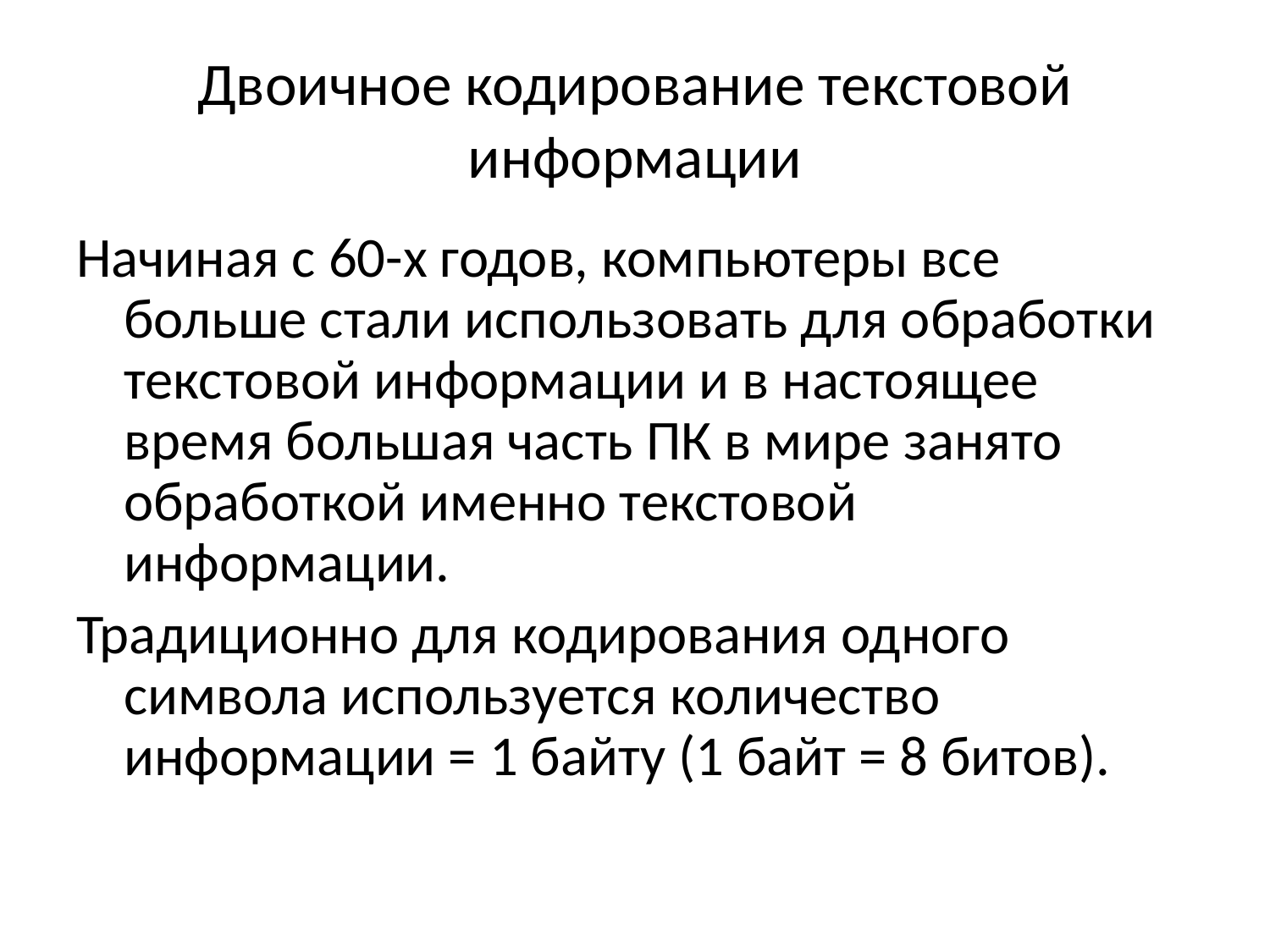

# Двоичное кодирование текстовой информации
Начиная с 60-х годов, компьютеры все больше стали использовать для обработки текстовой информации и в настоящее время большая часть ПК в мире занято обработкой именно текстовой информации.
Традиционно для кодирования одного символа используется количество информации = 1 байту (1 байт = 8 битов).